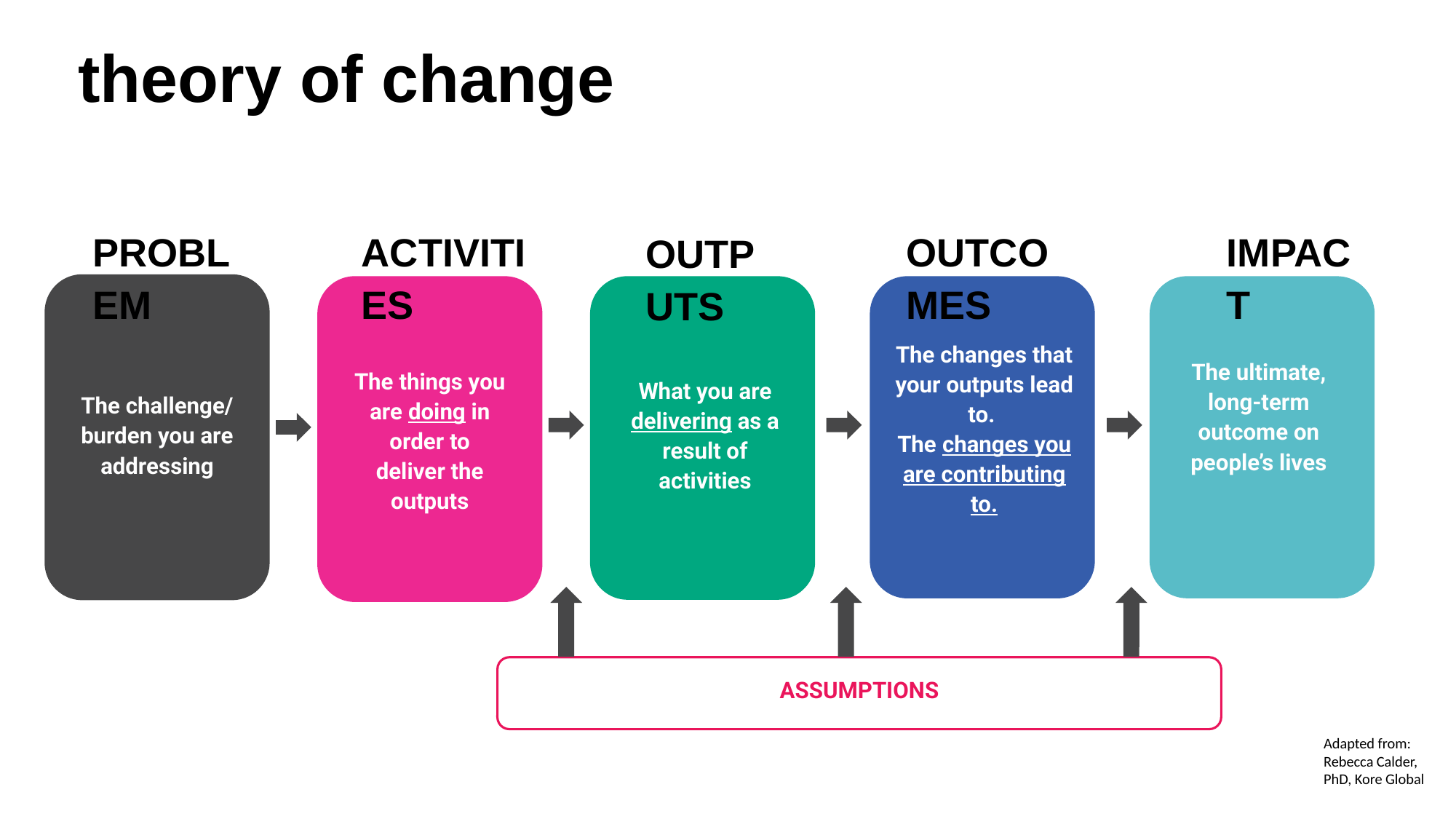

theory of change

PROBLEM
OUTCOMES
IMPACT
ACTIVITIES
OUTPUTS

The changes that your outputs lead to.
The changes you are contributing to.
The ultimate, long-term outcome on people’s lives
The things you are doing in order to deliver the outputs
What you are delivering as a result of activities
The challenge/ burden you are addressing

ASSUMPTIONS

Adapted from: Rebecca Calder, PhD, Kore Global